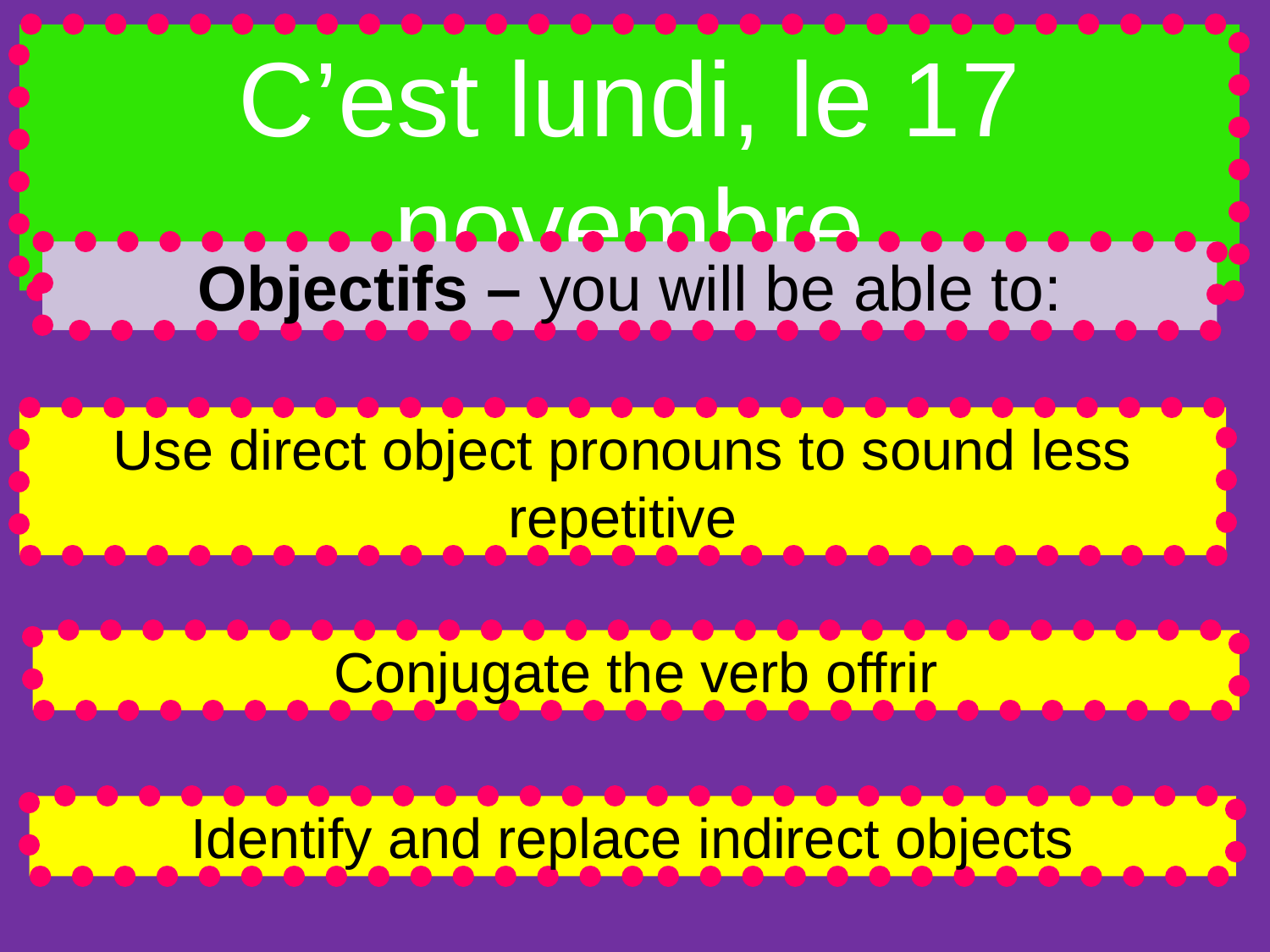

C’est lundi, le 17 novembre
Objectifs – you will be able to:
Use direct object pronouns to sound less repetitive
Conjugate the verb offrir
Identify and replace indirect objects